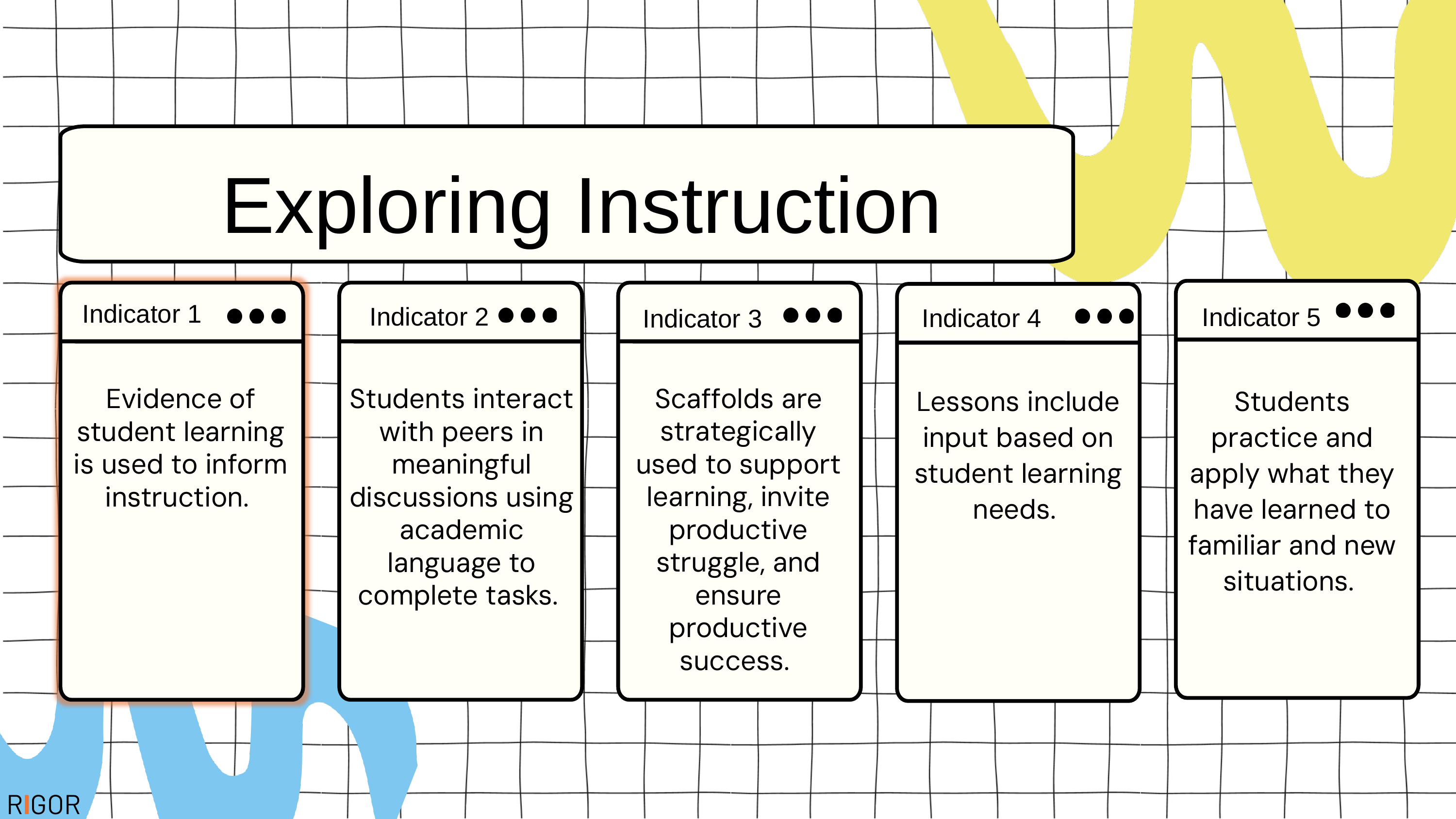

Exploring Instruction

Indicator 1
Indicator 2
Indicator 5
Indicator 4
Indicator 3

Students practice and apply what they have learned to familiar and new situations.
Scaffolds are strategically used to support learning, invite productive struggle, and ensure productive success.
Lessons include input based on student learning needs.
Evidence of student learning is used to inform instruction.
Students interact with peers in meaningful discussions using academic language to complete tasks.

RIGOR